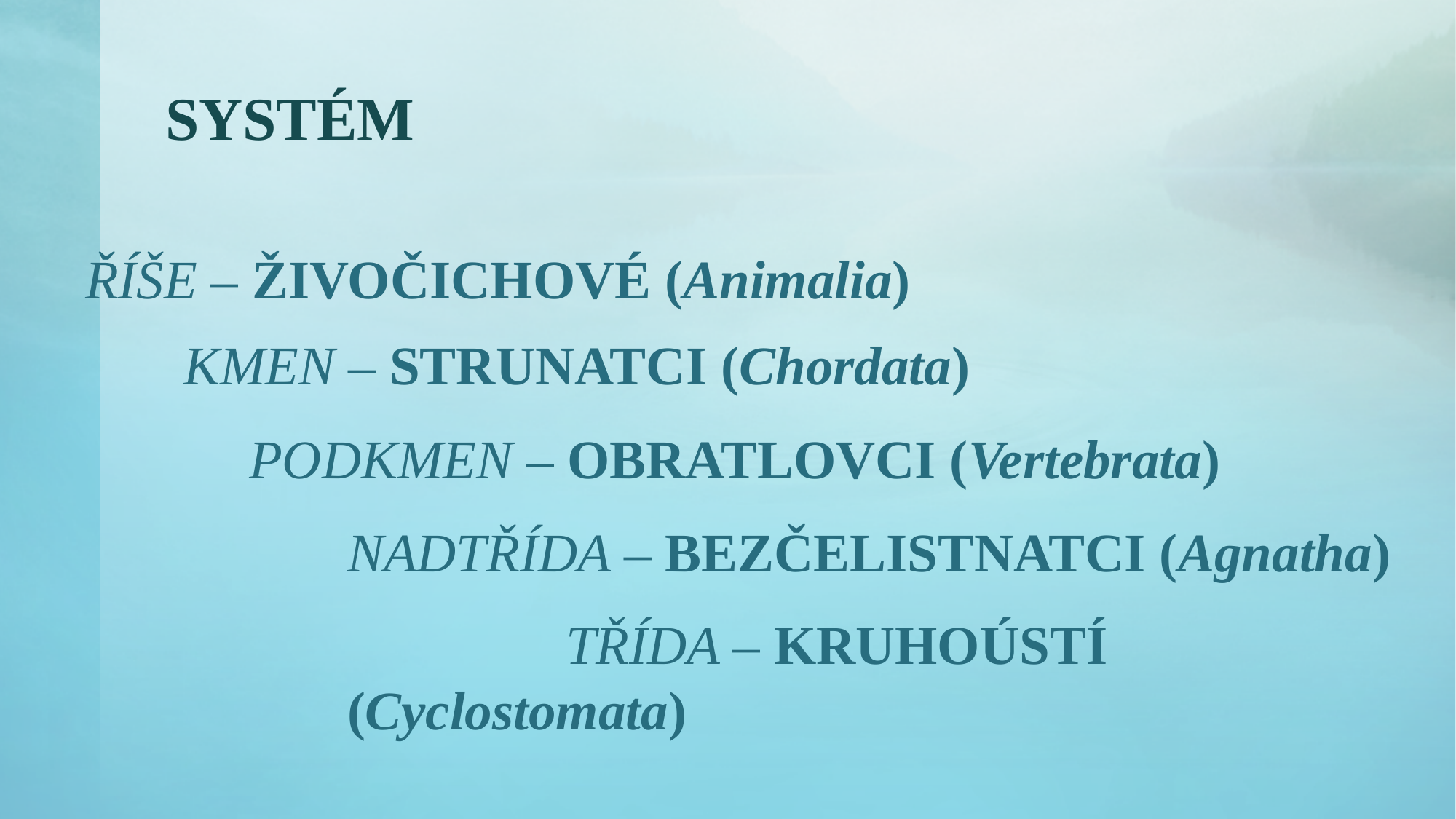

# SYSTÉM
ŘÍŠE – ŽIVOČICHOVÉ (Animalia)
KMEN – STRUNATCI (Chordata)
PODKMEN – OBRATLOVCI (Vertebrata)
NADTŘÍDA – BEZČELISTNATCI (Agnatha)
		TŘÍDA – KRUHOÚSTÍ (Cyclostomata)